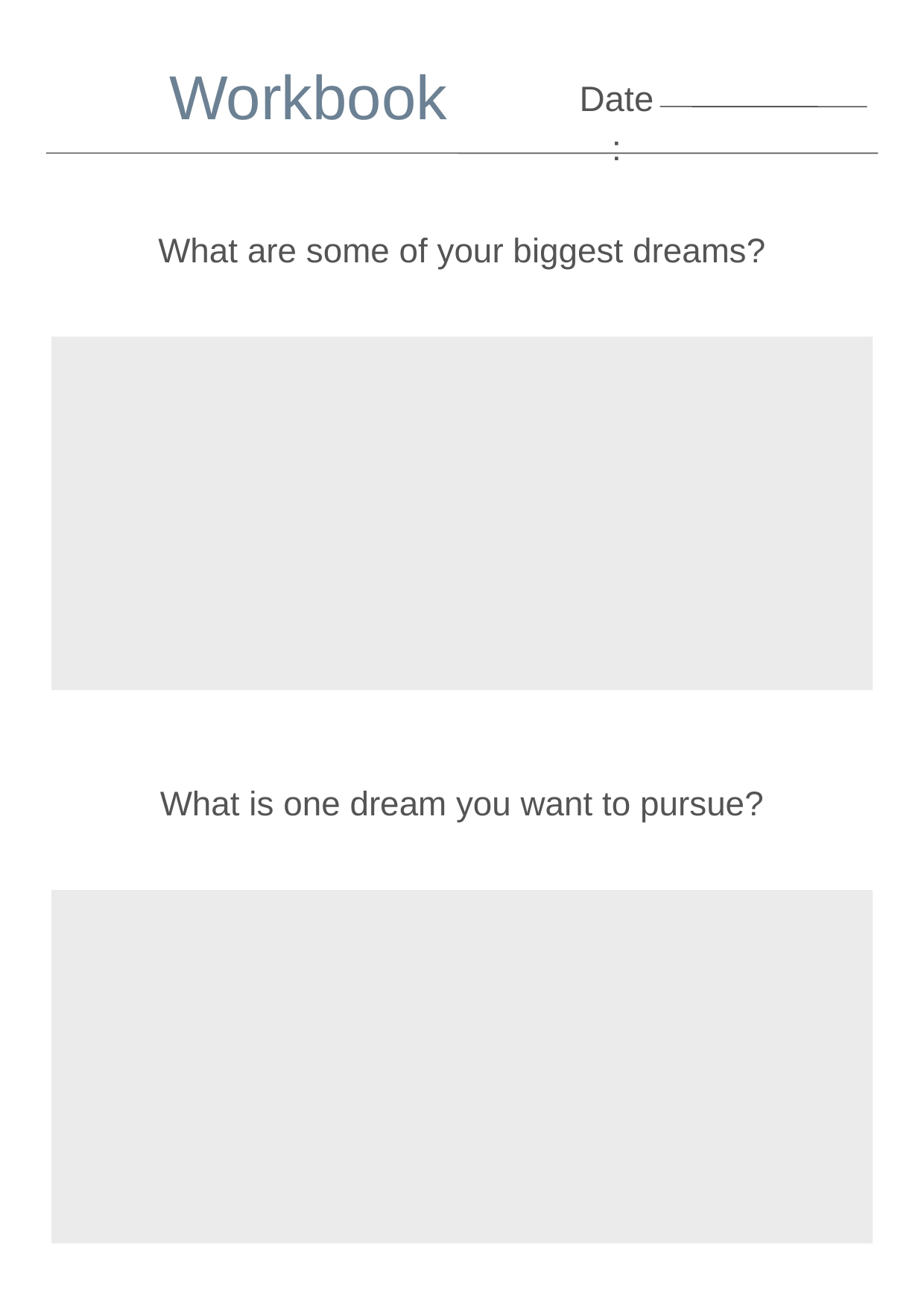

Workbook
Date:

What are some of your biggest dreams?

What is one dream you want to pursue?